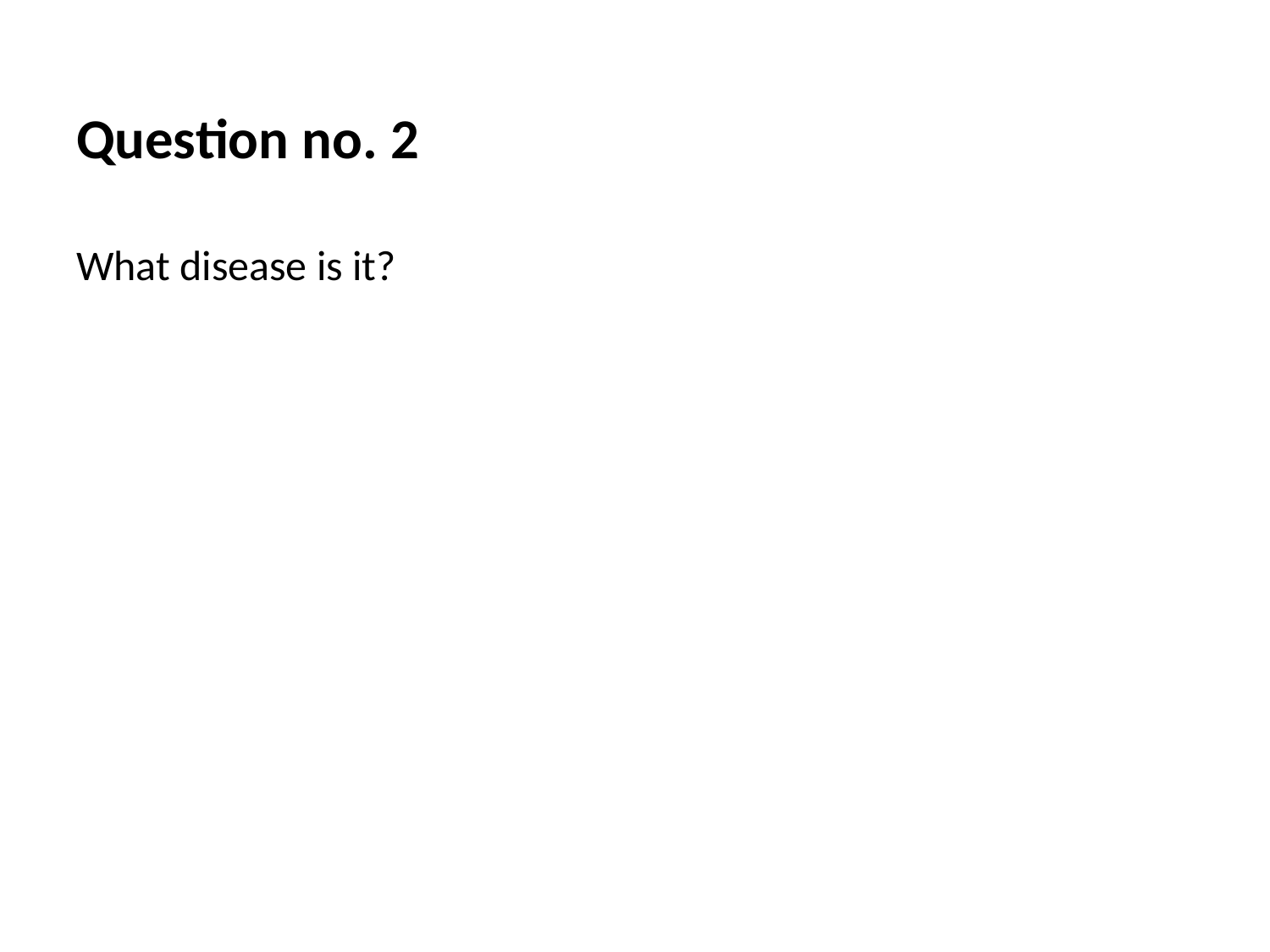

Question no. 2

What disease is it?